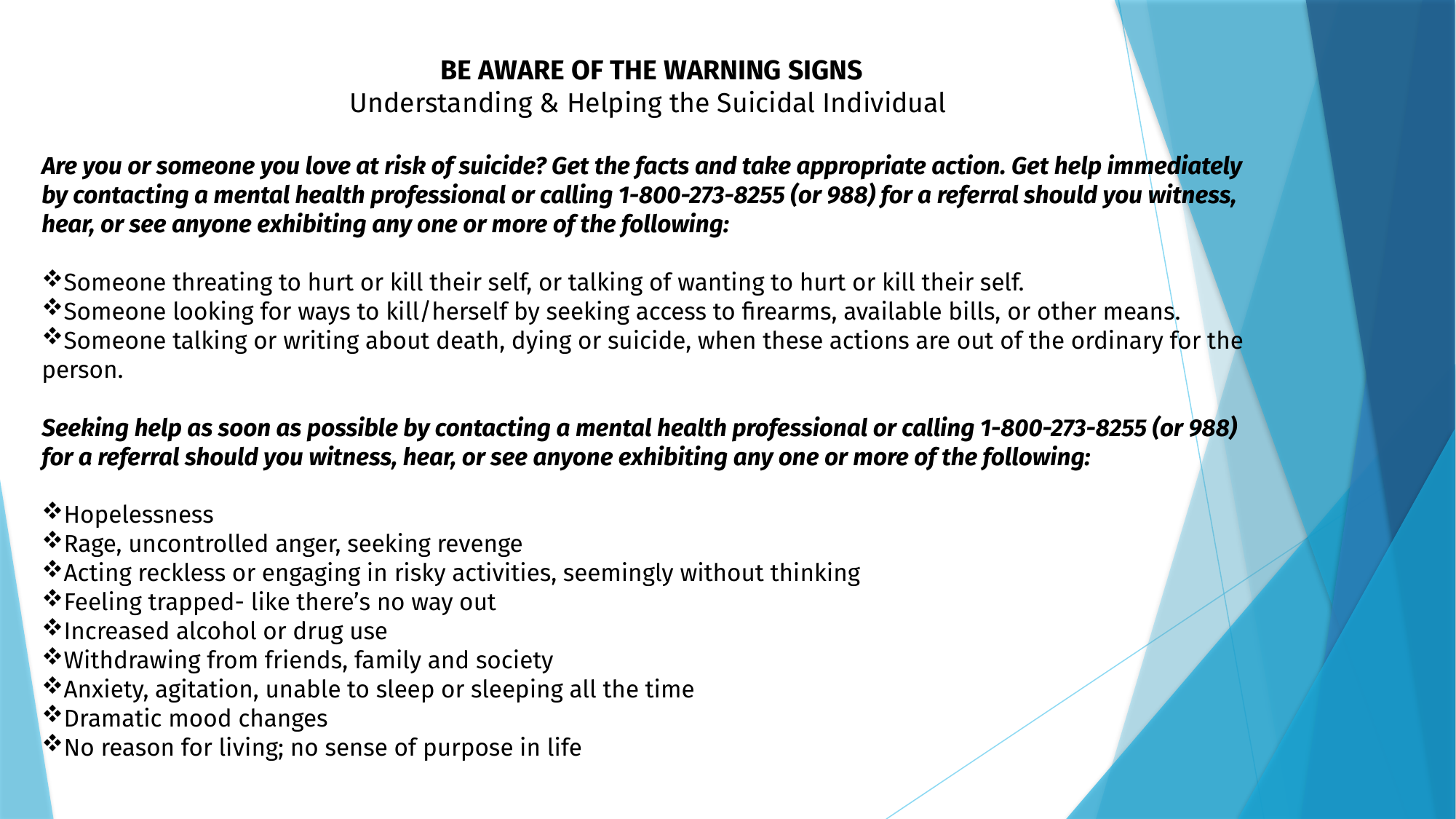

BE AWARE OF THE WARNING SIGNS
Understanding & Helping the Suicidal Individual
Are you or someone you love at risk of suicide? Get the facts and take appropriate action. Get help immediately by contacting a mental health professional or calling 1-800-273-8255 (or 988) for a referral should you witness, hear, or see anyone exhibiting any one or more of the following:
Someone threating to hurt or kill their self, or talking of wanting to hurt or kill their self.
Someone looking for ways to kill/herself by seeking access to firearms, available bills, or other means.
Someone talking or writing about death, dying or suicide, when these actions are out of the ordinary for the person.

Seeking help as soon as possible by contacting a mental health professional or calling 1-800-273-8255 (or 988) for a referral should you witness, hear, or see anyone exhibiting any one or more of the following:
Hopelessness
Rage, uncontrolled anger, seeking revenge
Acting reckless or engaging in risky activities, seemingly without thinking
Feeling trapped- like there’s no way out
Increased alcohol or drug use
Withdrawing from friends, family and society
Anxiety, agitation, unable to sleep or sleeping all the time
Dramatic mood changes
No reason for living; no sense of purpose in life